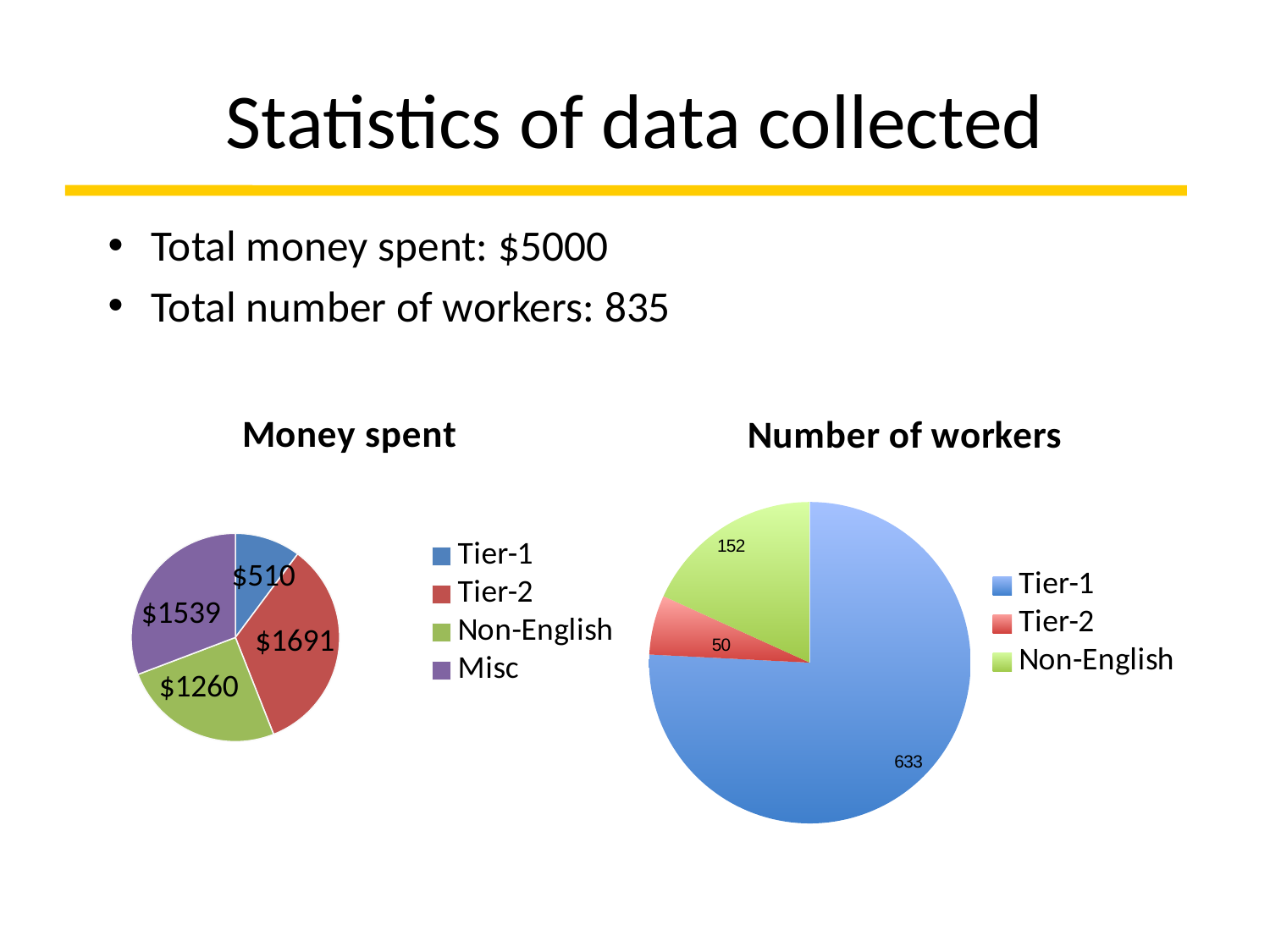

# Statistics of data collected

Total money spent: $5000
Total number of workers: 835

### Chart: Money spent

| Category | Column1 |
|---|---|
| Tier-1 | 510.0 |
| Tier-2 | 1691.0 |
| Non-English | 1260.0 |
| Misc | 1539.0 |

### Chart: Number of workers

| Category | Column1 |
|---|---|
| Tier-1 | 633.0 |
| Tier-2 | 50.0 |
| Non-English | 152.0 |